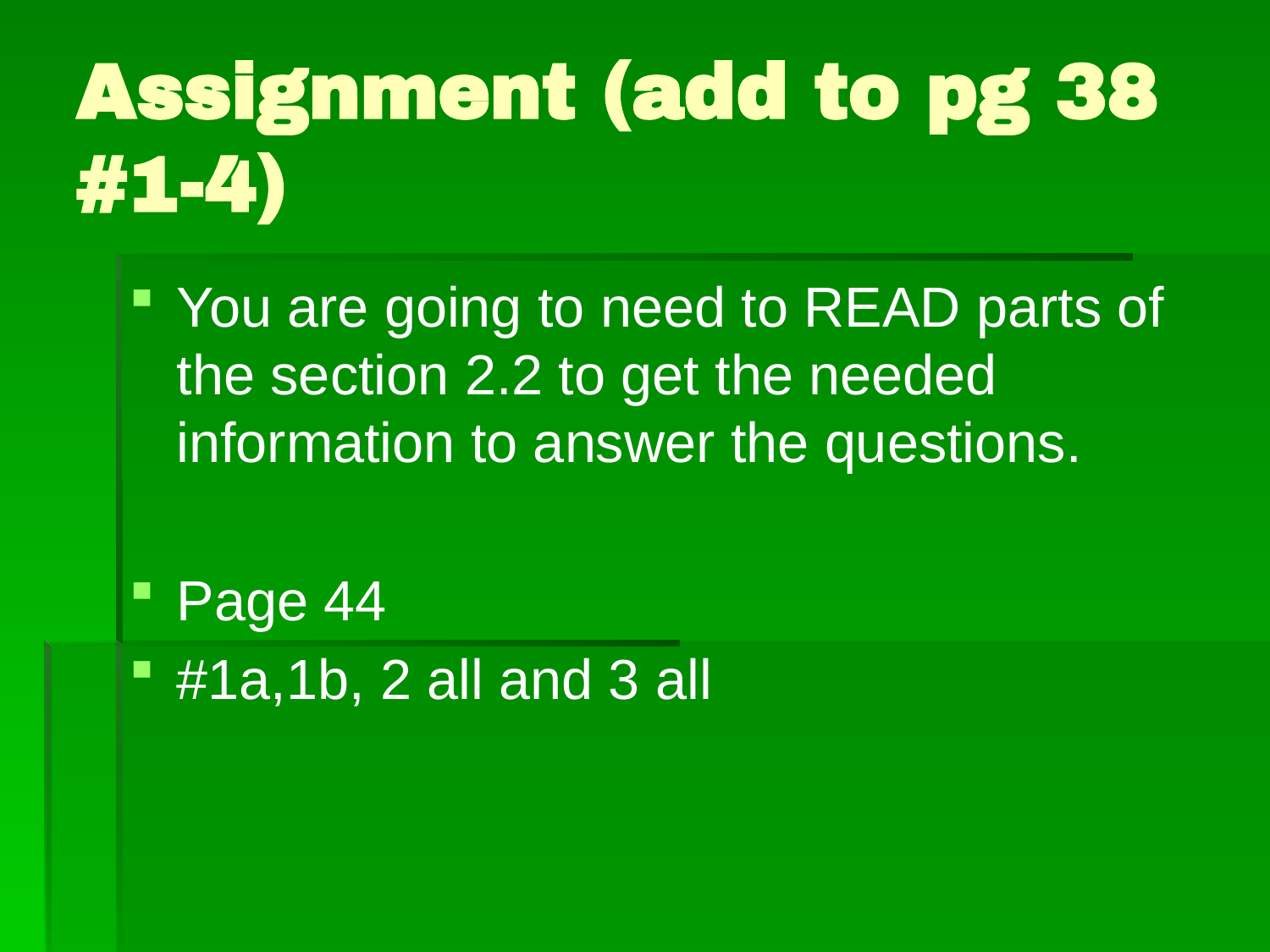

# Assignment (add to pg 38 #1-4)
You are going to need to READ parts of the section 2.2 to get the needed information to answer the questions.

Page 44
#1a,1b, 2 all and 3 all